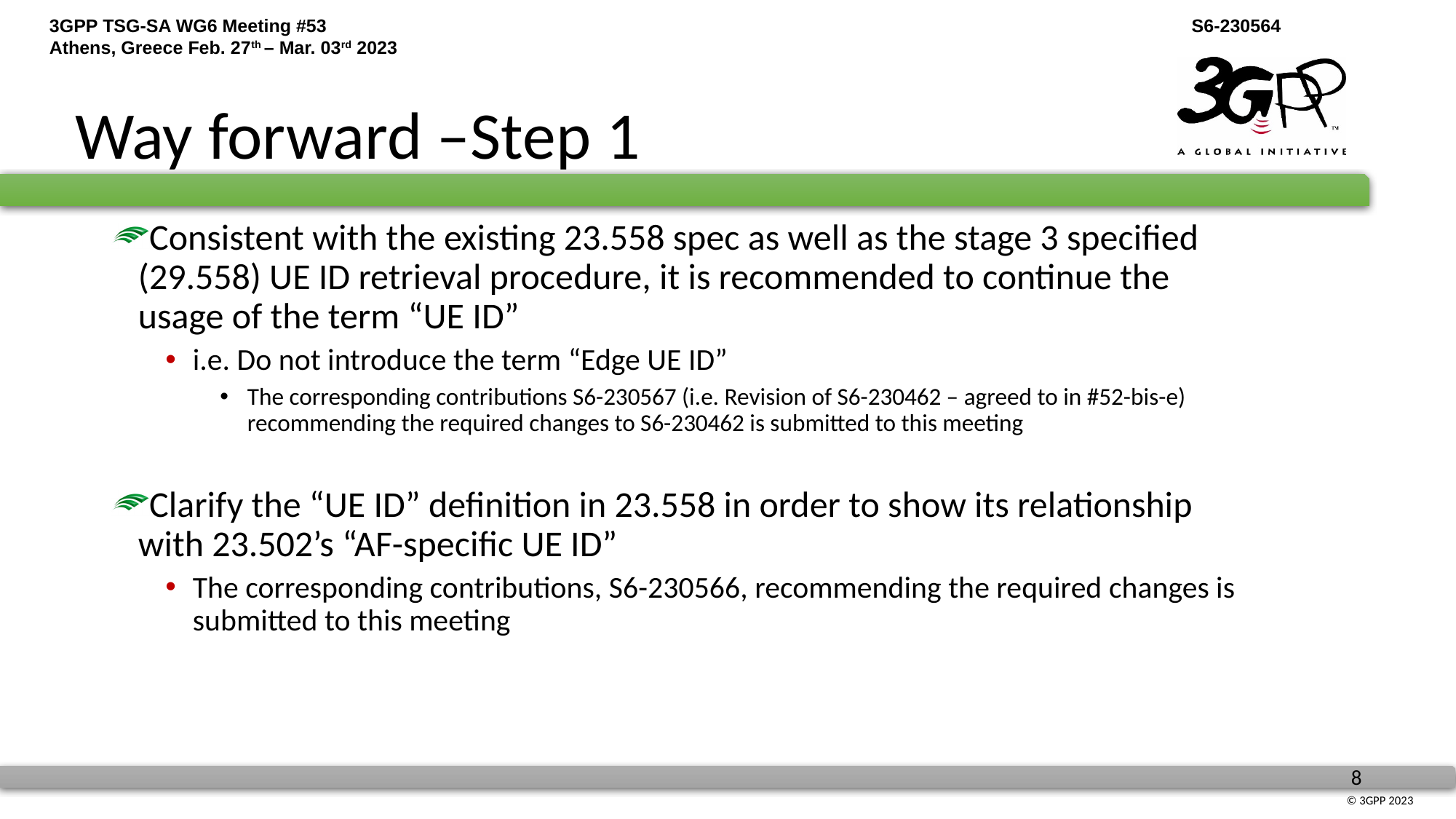

# Way forward –Step 1
Consistent with the existing 23.558 spec as well as the stage 3 specified (29.558) UE ID retrieval procedure, it is recommended to continue the usage of the term “UE ID”
i.e. Do not introduce the term “Edge UE ID”
The corresponding contributions S6-230567 (i.e. Revision of S6-230462 – agreed to in #52-bis-e) recommending the required changes to S6-230462 is submitted to this meeting

Clarify the “UE ID” definition in 23.558 in order to show its relationship with 23.502’s “AF-specific UE ID”
The corresponding contributions, S6-230566, recommending the required changes is submitted to this meeting